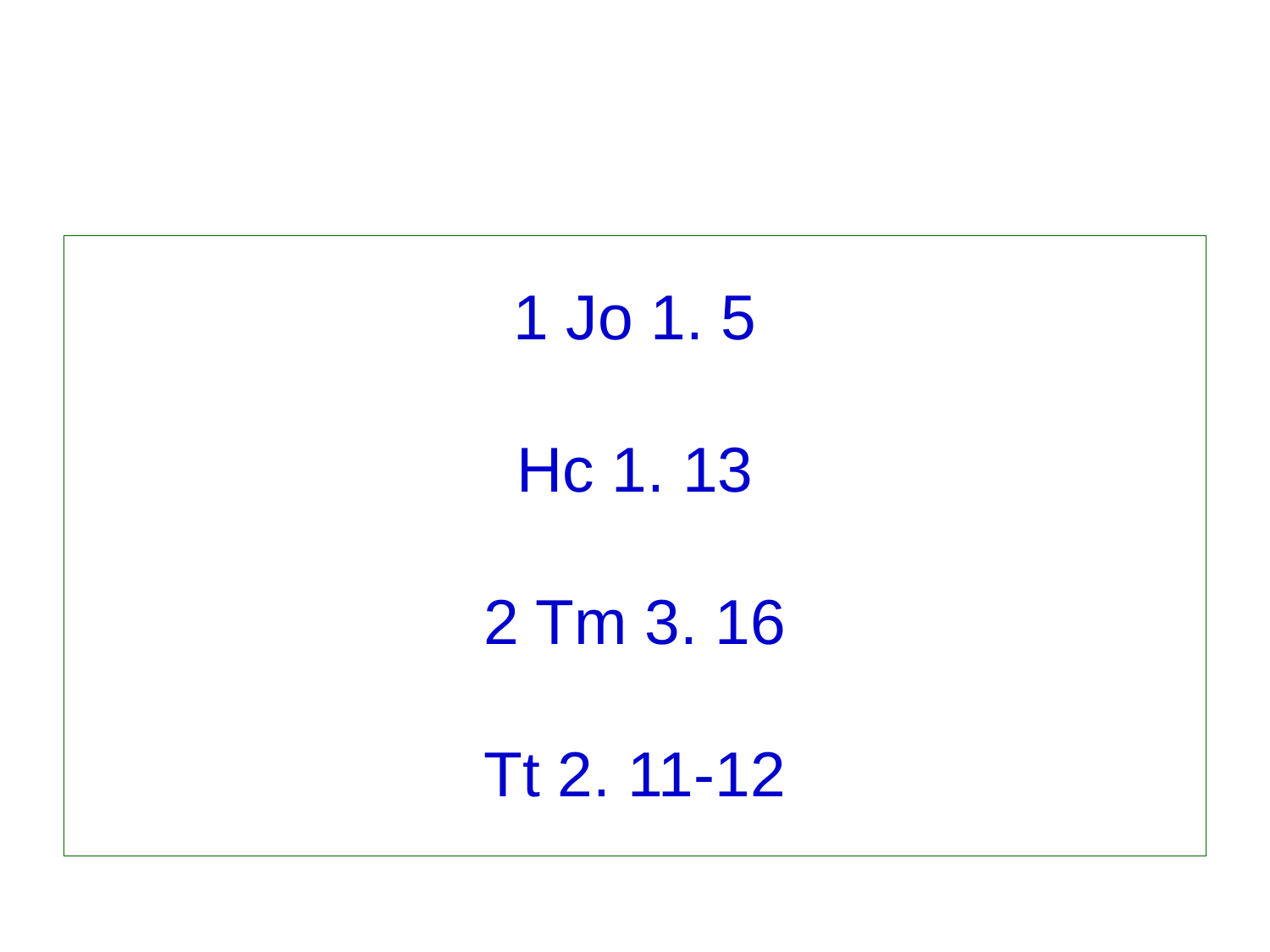

1 Jo 1. 5

Hc 1. 13

2 Tm 3. 16

Tt 2. 11-12